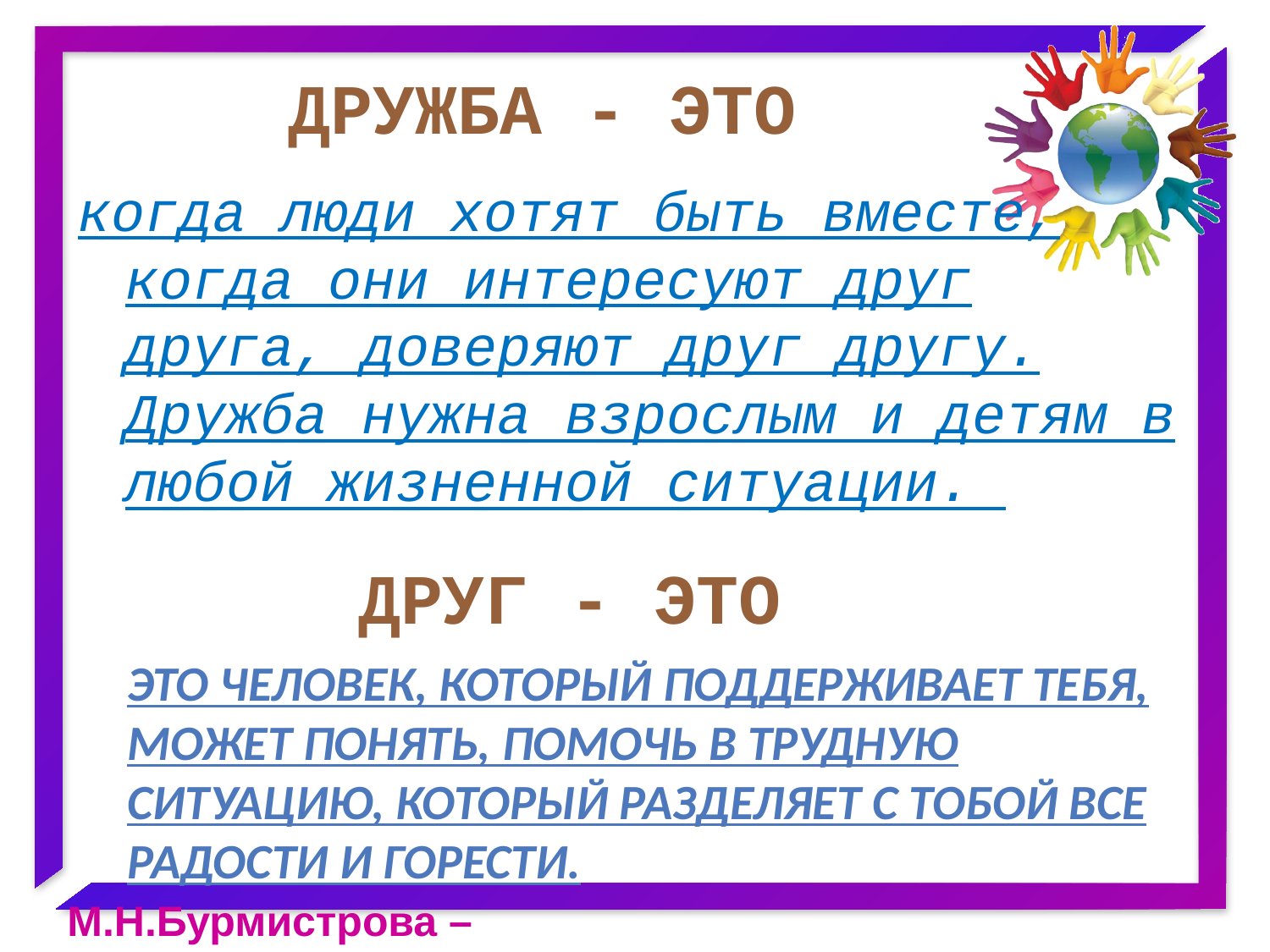

# Дружба - это
когда люди хотят быть вместе, когда они интересуют друг друга, доверяют друг другу. Дружба нужна взрослым и детям в любой жизненной ситуации.
Друг - это
это человек, который поддерживает тебя, может понять, помочь в трудную ситуацию, который разделяет с тобой все радости и горести.